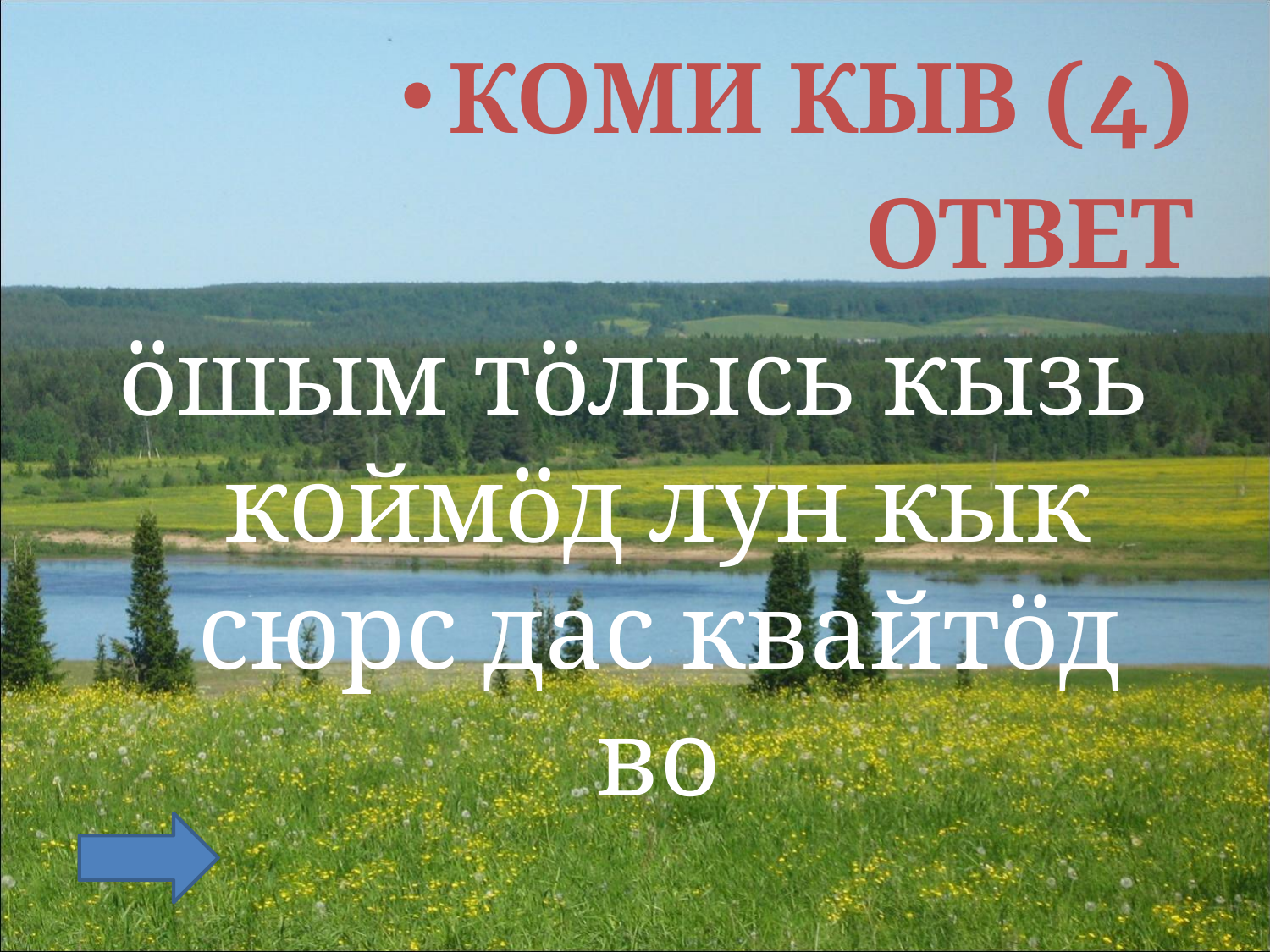

КОМИ КЫВ (4)
ОТВЕТ
öшым тöлысь кызь коймöд лун кык сюрс дас квайтöд во